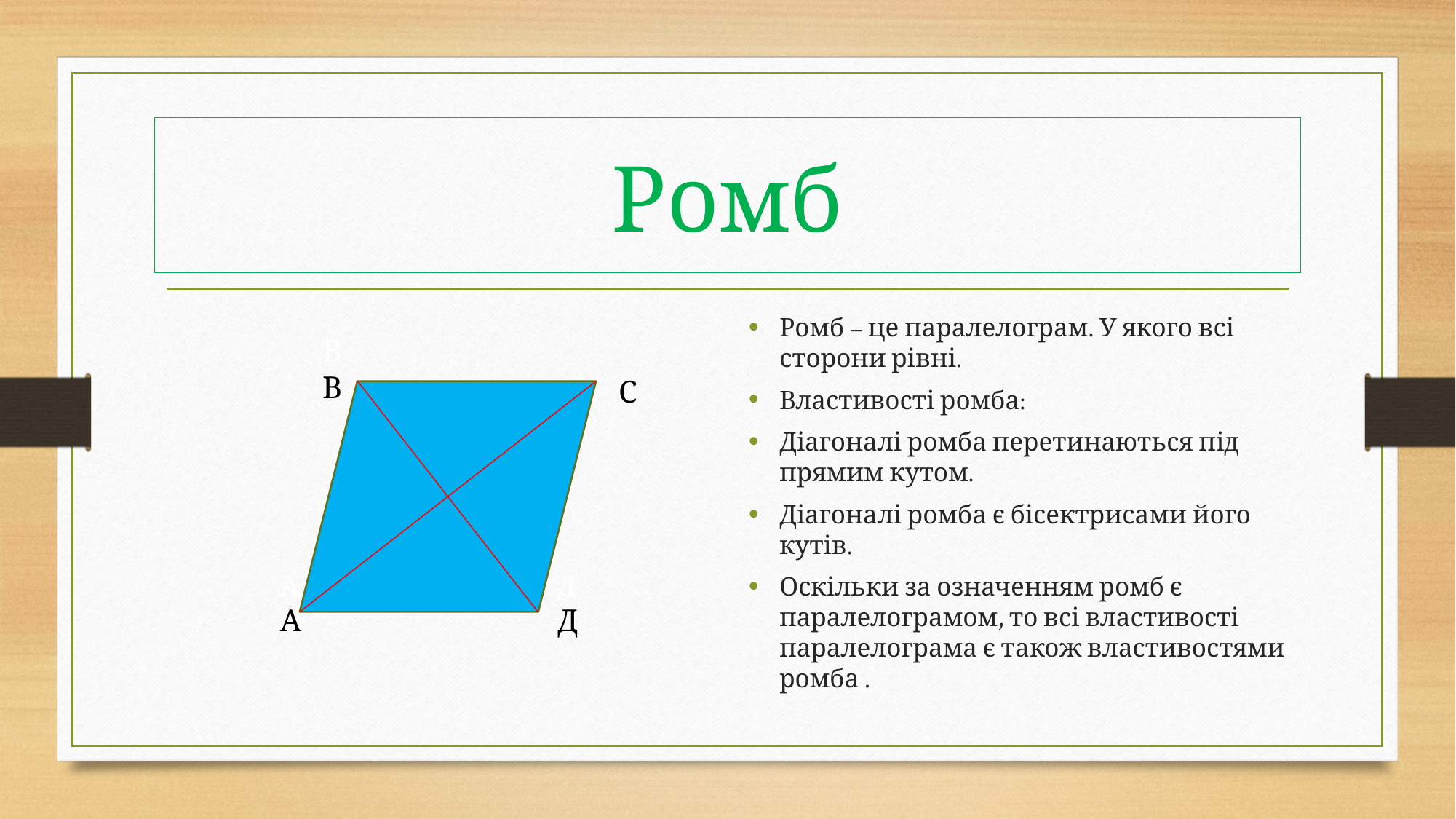

# Ромб

Ромб – це паралелограм. У якого всі сторони рівні.
Властивості ромба:
Діагоналі ромба перетинаються під прямим кутом.
Діагоналі ромба є бісектрисами його кутів.
Оскільки за означенням ромб є паралелограмом, то всі властивості паралелограма є також властивостями ромба .
ВВ

С

АА
ДД